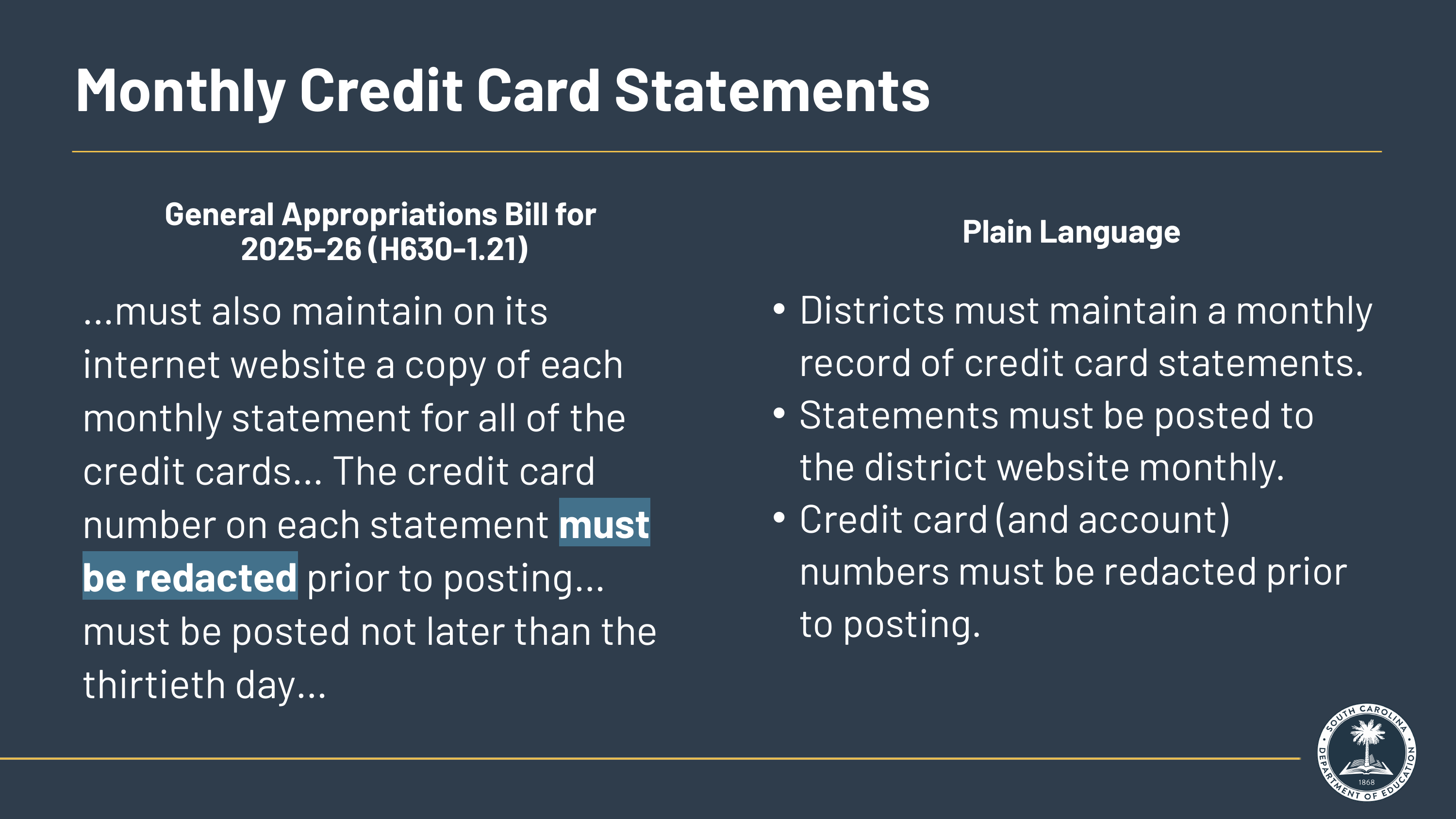

# Monthly Credit Card Statements
General Appropriations Bill for
2025-26 (H630-1.21)
Plain Language
…must also maintain on its internet website a copy of each monthly statement for all of the credit cards… The credit card number on each statement must be redacted prior to posting… must be posted not later than the thirtieth day…
Districts must maintain a monthly record of credit card statements.
Statements must be posted to the district website monthly.
Credit card (and account) numbers must be redacted prior to posting.